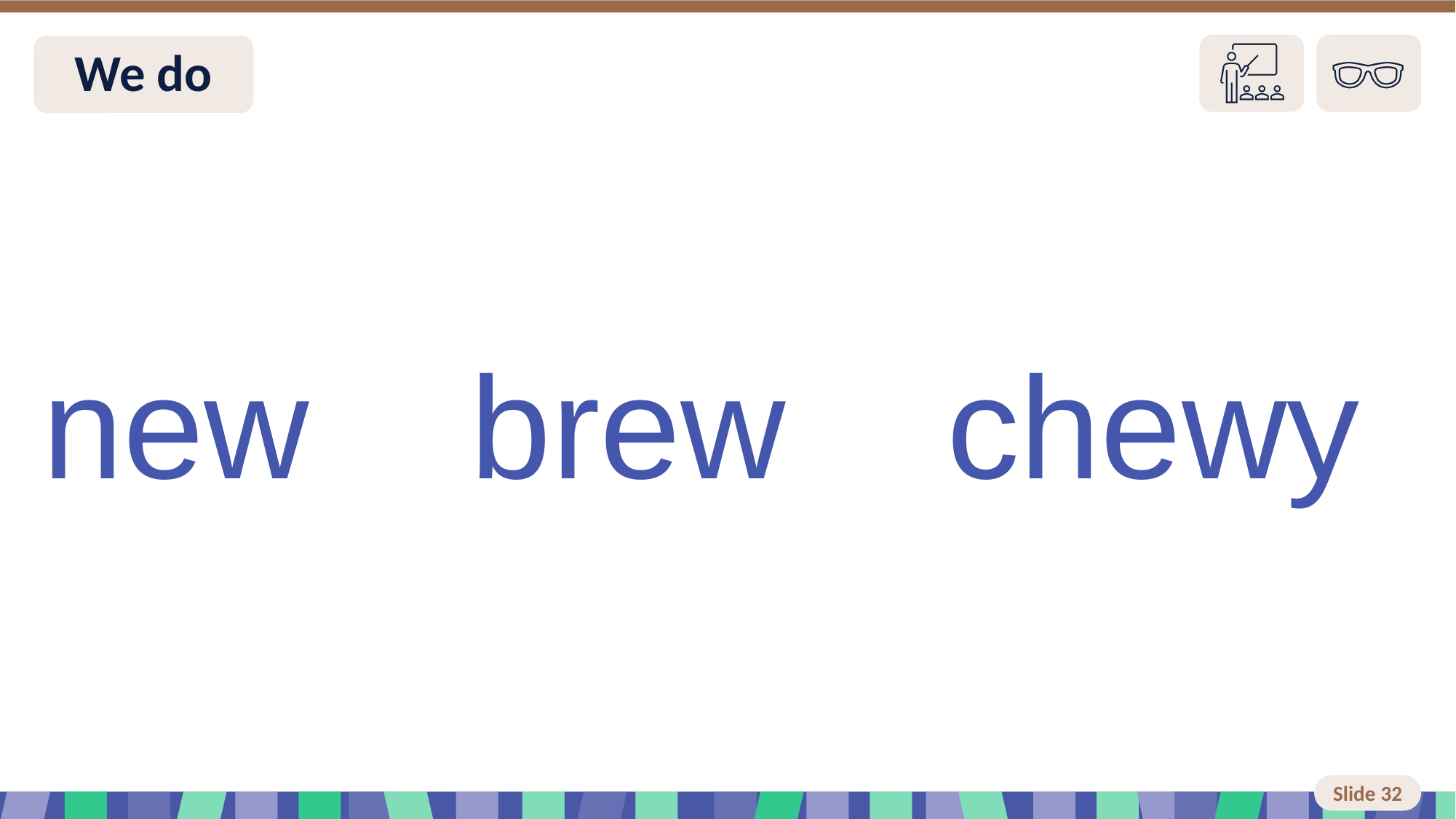

# Slide 32 We do
new    brew    chewy